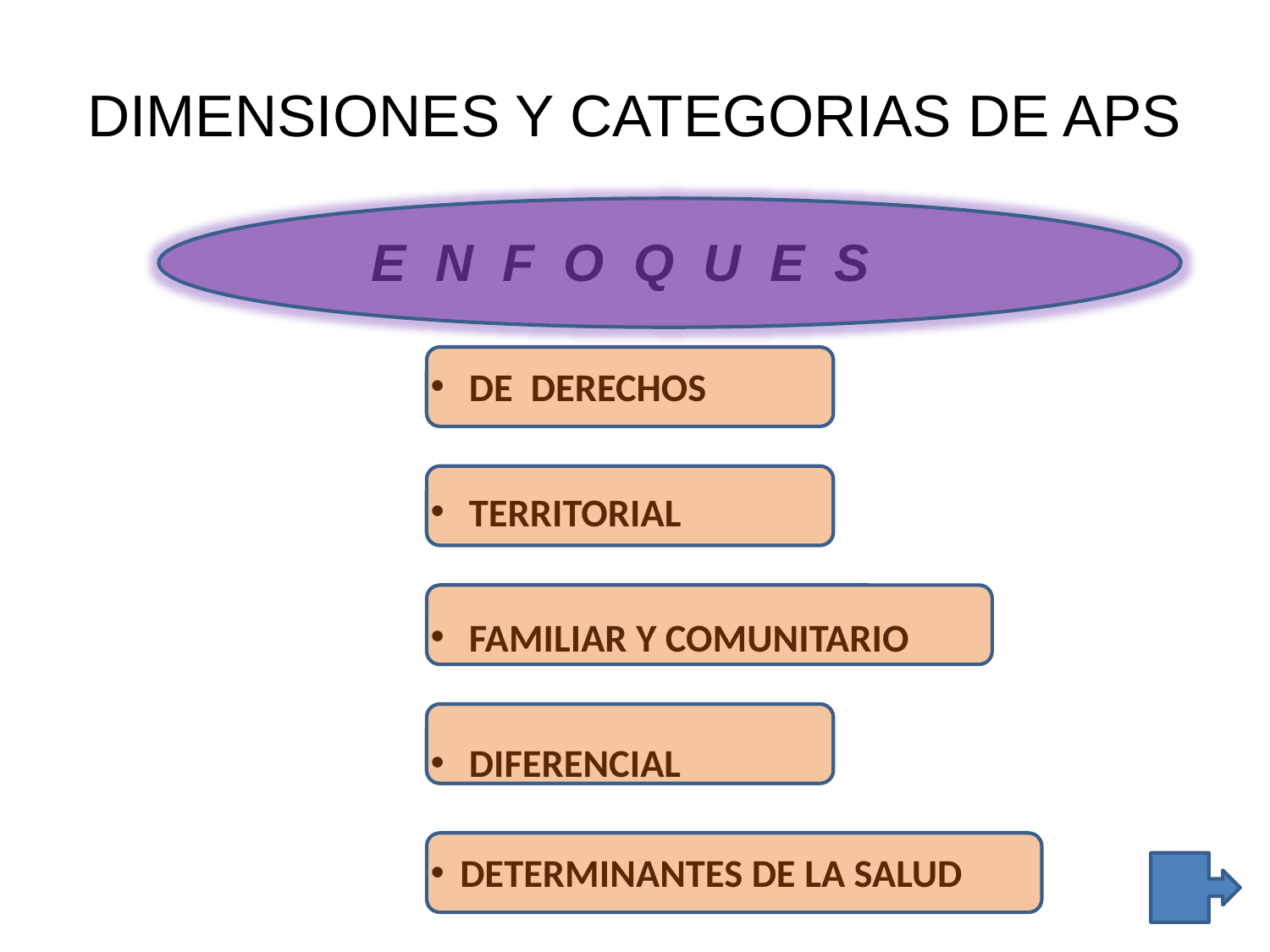

# DIMENSIONES Y CATEGORIAS DE APS

E  N  F  O  Q  U  E  S

 DE  DERECHOS

 TERRITORIAL

 FAMILIAR Y COMUNITARIO

 DIFERENCIAL

DETERMINANTES DE LA SALUD